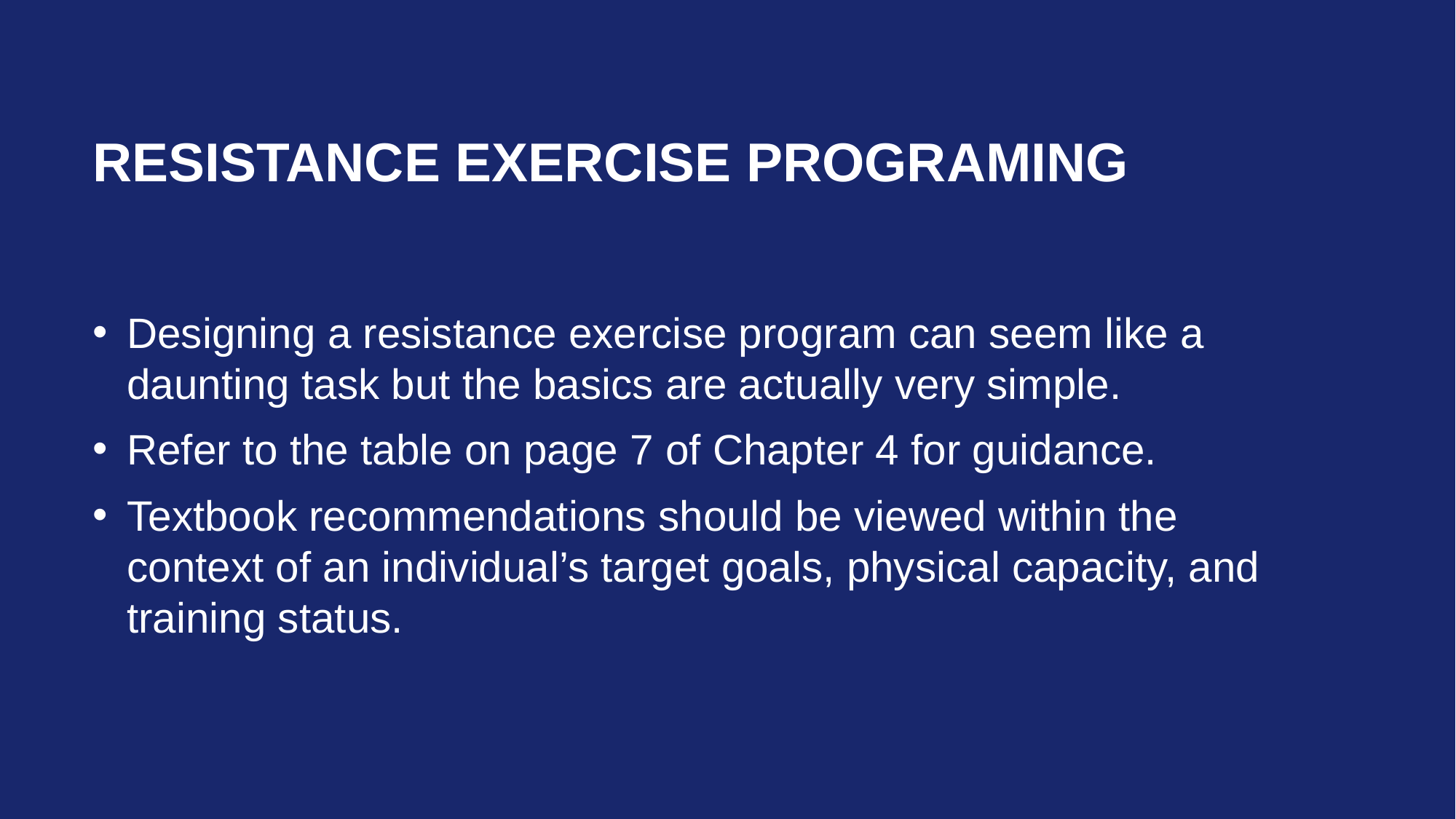

# Resistance Exercise Programing
Designing a resistance exercise program can seem like a daunting task but the basics are actually very simple.
Refer to the table on page 7 of Chapter 4 for guidance.
Textbook recommendations should be viewed within the context of an individual’s target goals, physical capacity, and training status.